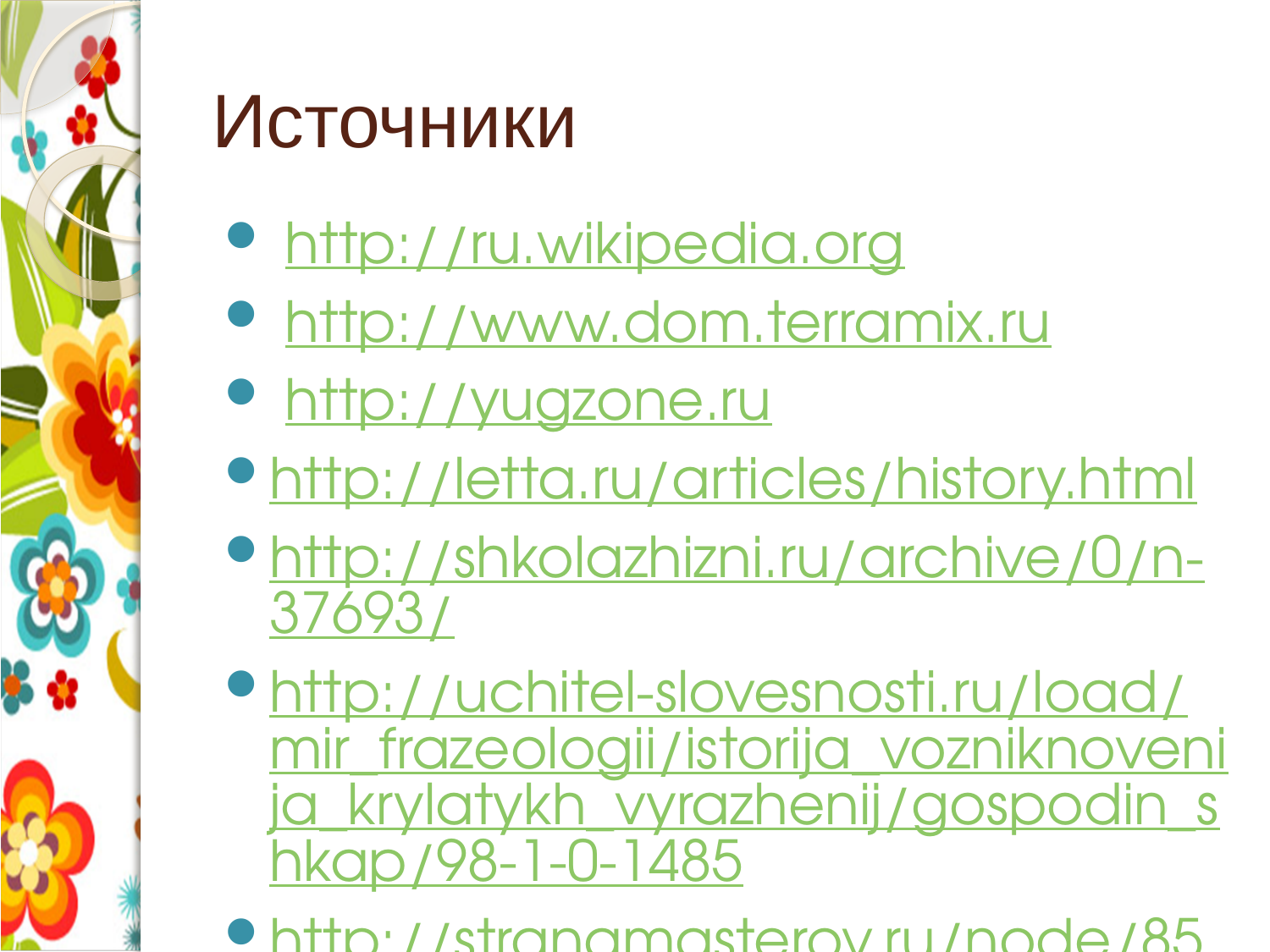

# Источники
 http://ru.wikipedia.org
 http://www.dom.terramix.ru
 http://yugzone.ru
http://letta.ru/articles/history.html
http://shkolazhizni.ru/archive/0/n-37693/
http://uchitel-slovesnosti.ru/load/mir_frazeologii/istorija_vozniknovenija_krylatykh_vyrazhenij/gospodin_shkap/98-1-0-1485
http://stranamasterov.ru/node/85860